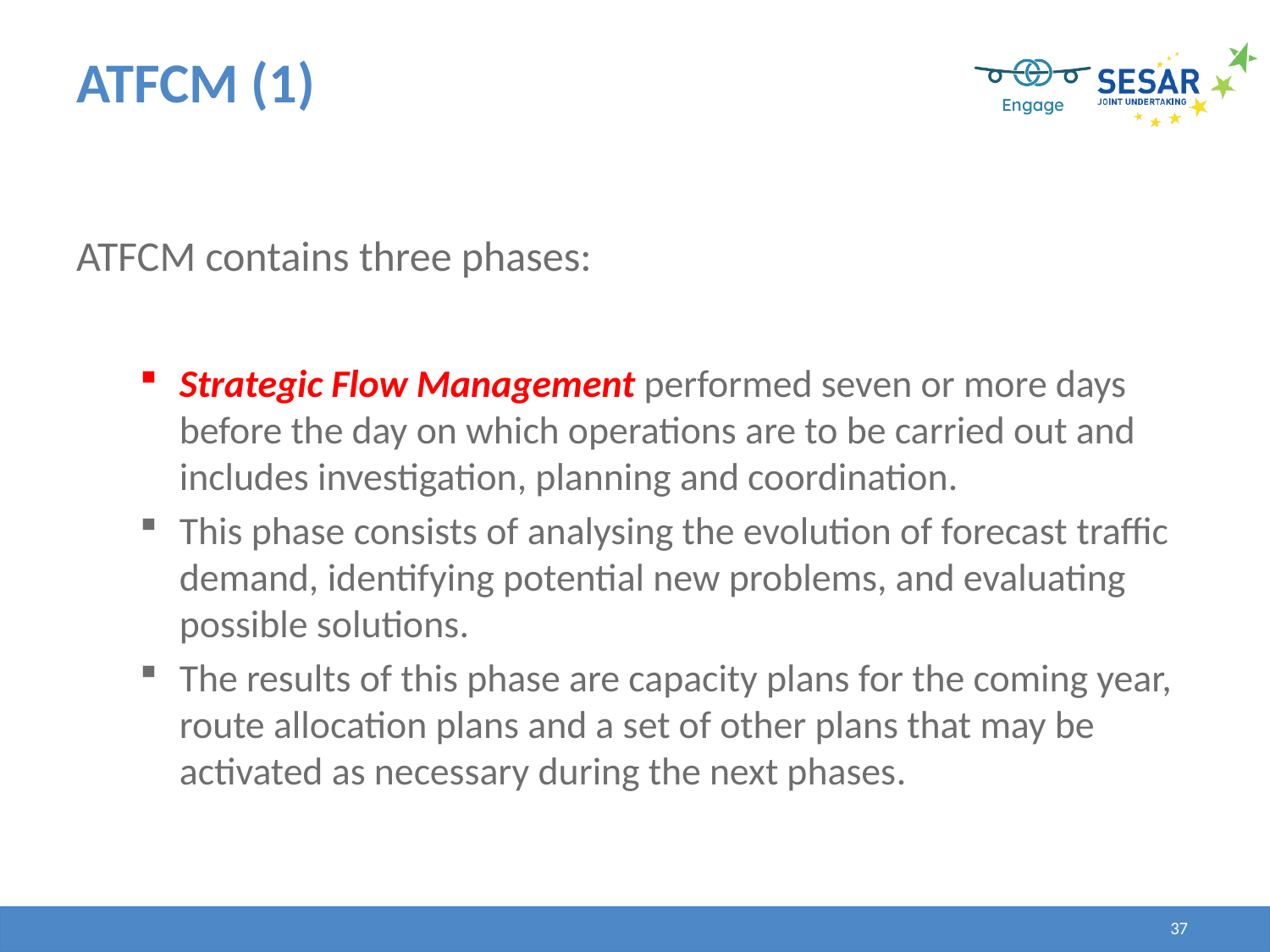

# ATFCM (1)
ATFCM contains three phases:

Strategic Flow Management performed seven or more days before the day on which operations are to be carried out and includes investigation, planning and coordination.
This phase consists of analysing the evolution of forecast traffic demand, identifying potential new problems, and evaluating possible solutions.
The results of this phase are capacity plans for the coming year, route allocation plans and a set of other plans that may be activated as necessary during the next phases.
37